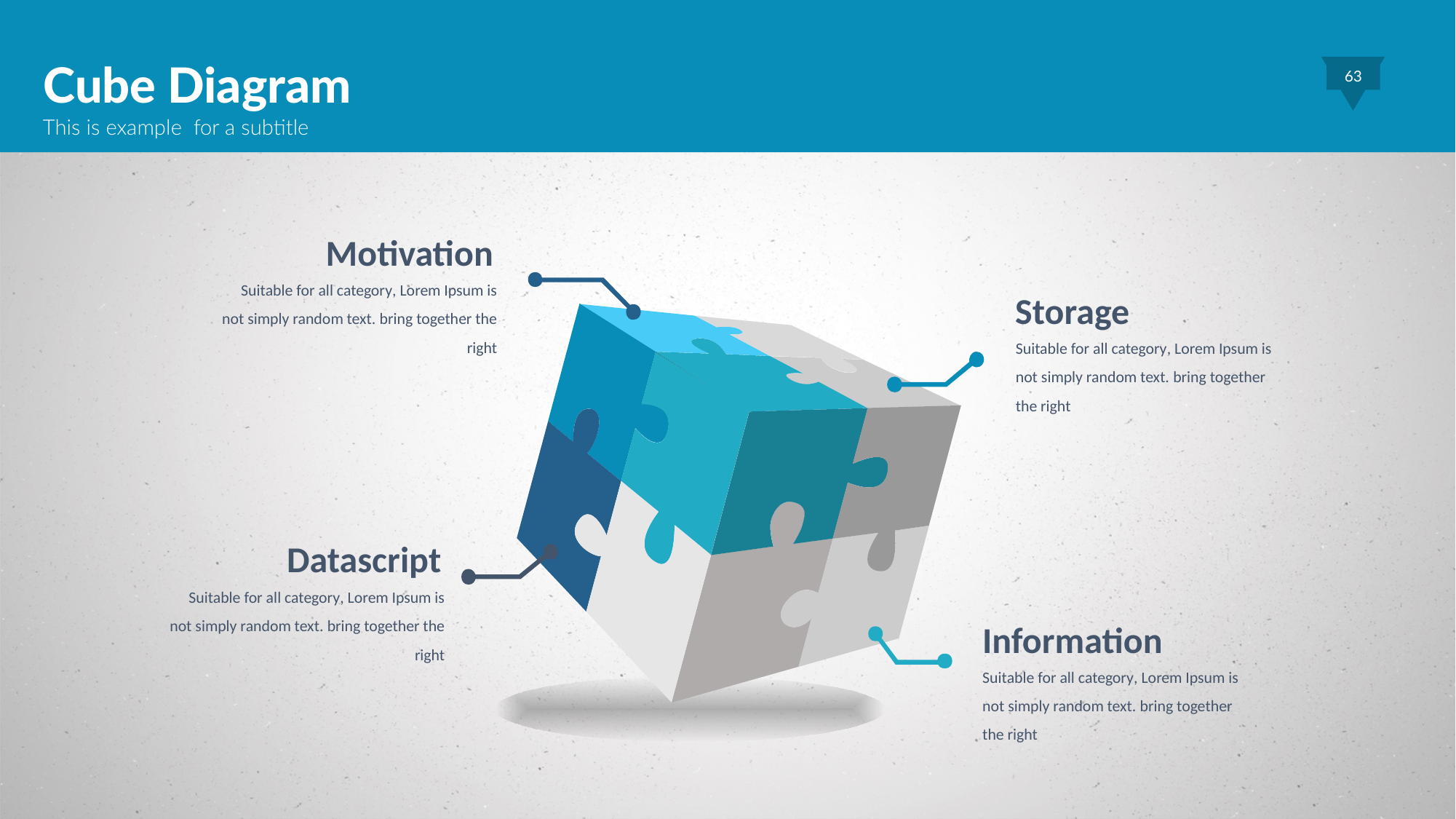

Cube Diagram
This is example  for a subtitle

63
Motivation
Suitable for all category, Lorem Ipsum is not simply random text. bring together the right

Storage

Suitable for all category, Lorem Ipsum is not simply random text. bring together the right

Datascript

Suitable for all category, Lorem Ipsum is not simply random text. bring together the right
Information

Suitable for all category, Lorem Ipsum is not simply random text. bring together the right